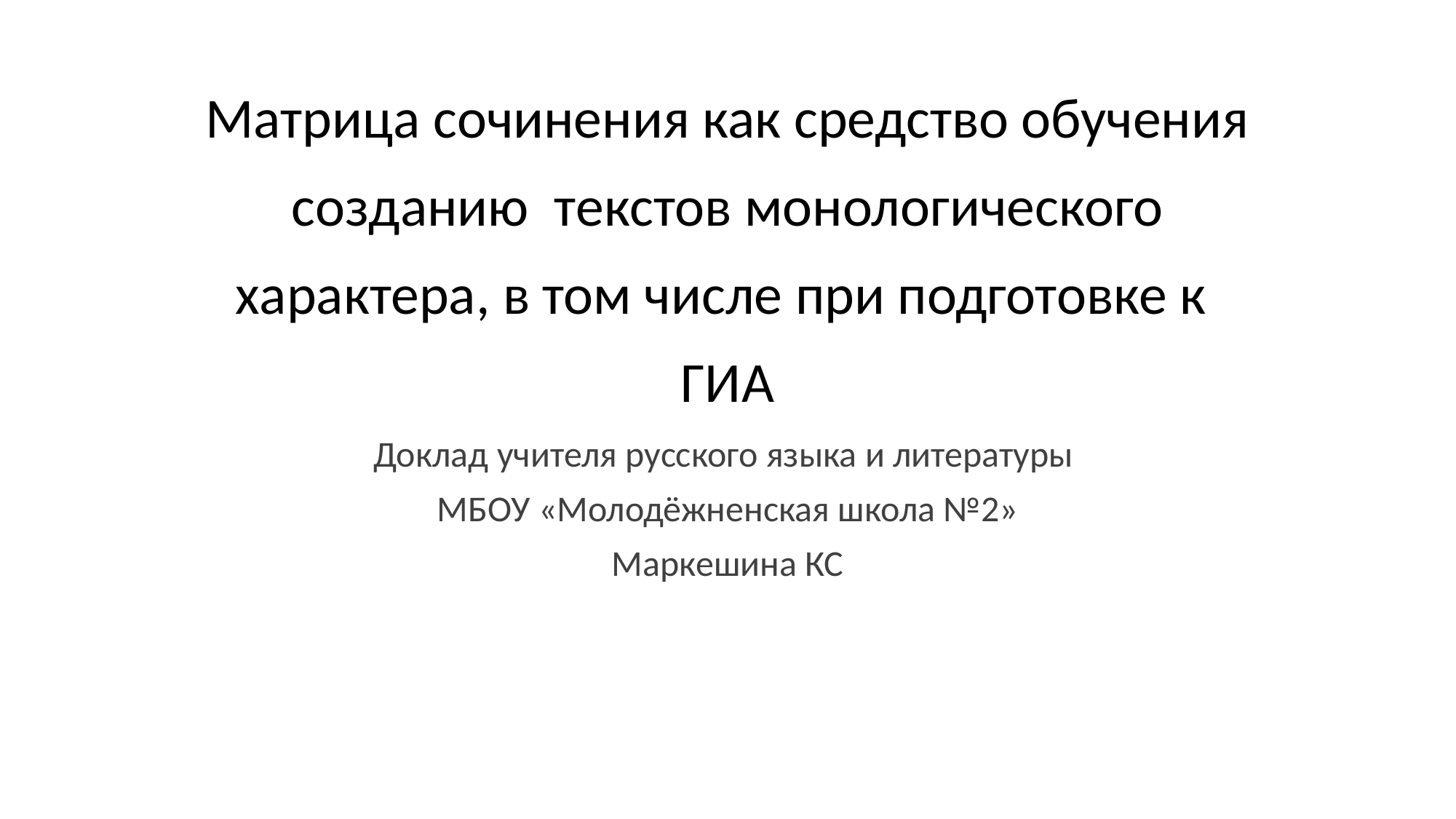

# Матрица сочинения как средство обучения созданию  текстов монологического характера, в том числе при подготовке к  ГИА
Доклад учителя русского языка и литературы
МБОУ «Молодёжненская школа №2»
Маркешина КС